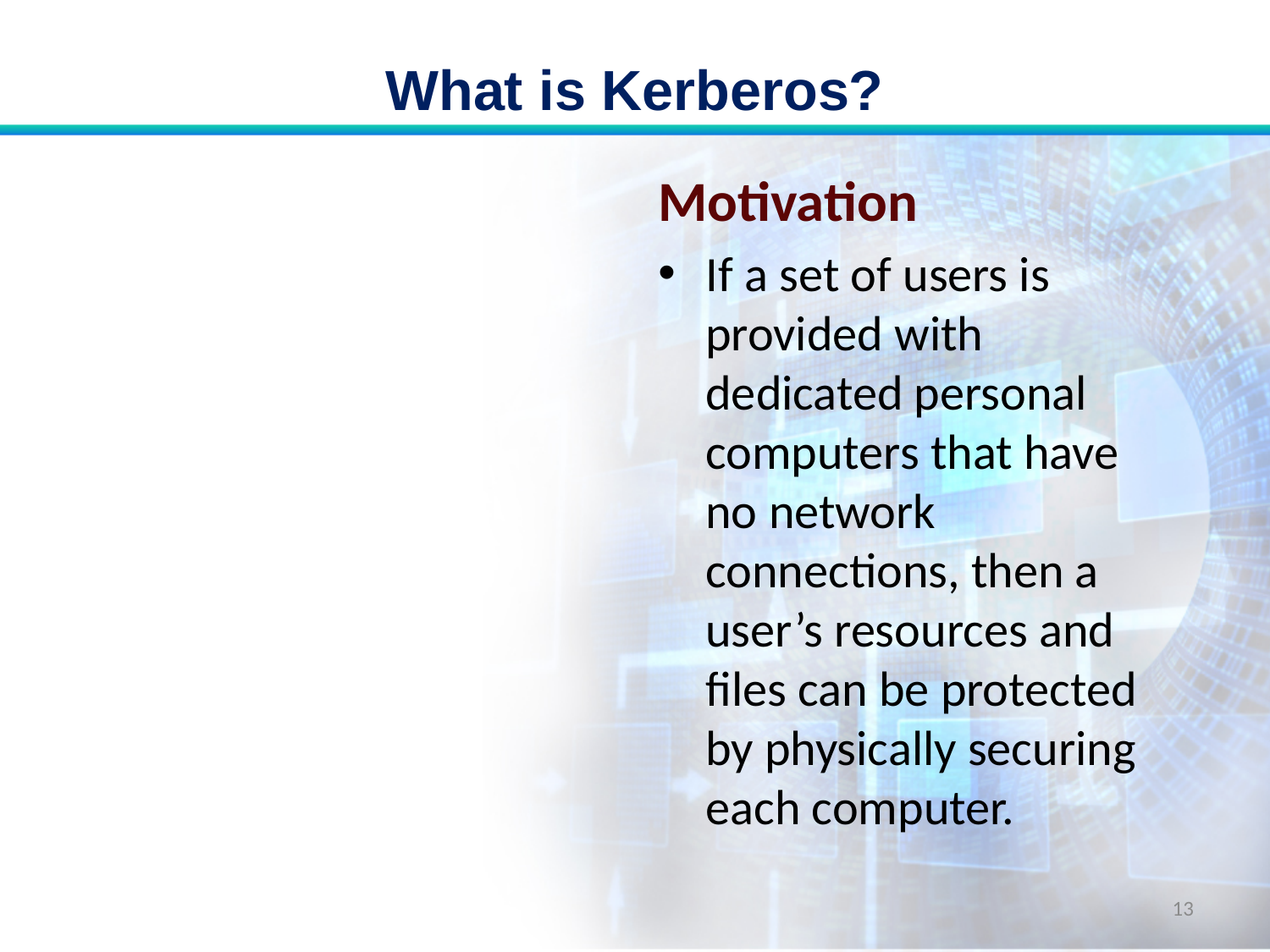

# What is Kerberos?
Motivation
If a set of users is provided with dedicated personal computers that have no network connections, then a user’s resources and files can be protected by physically securing each computer.
13